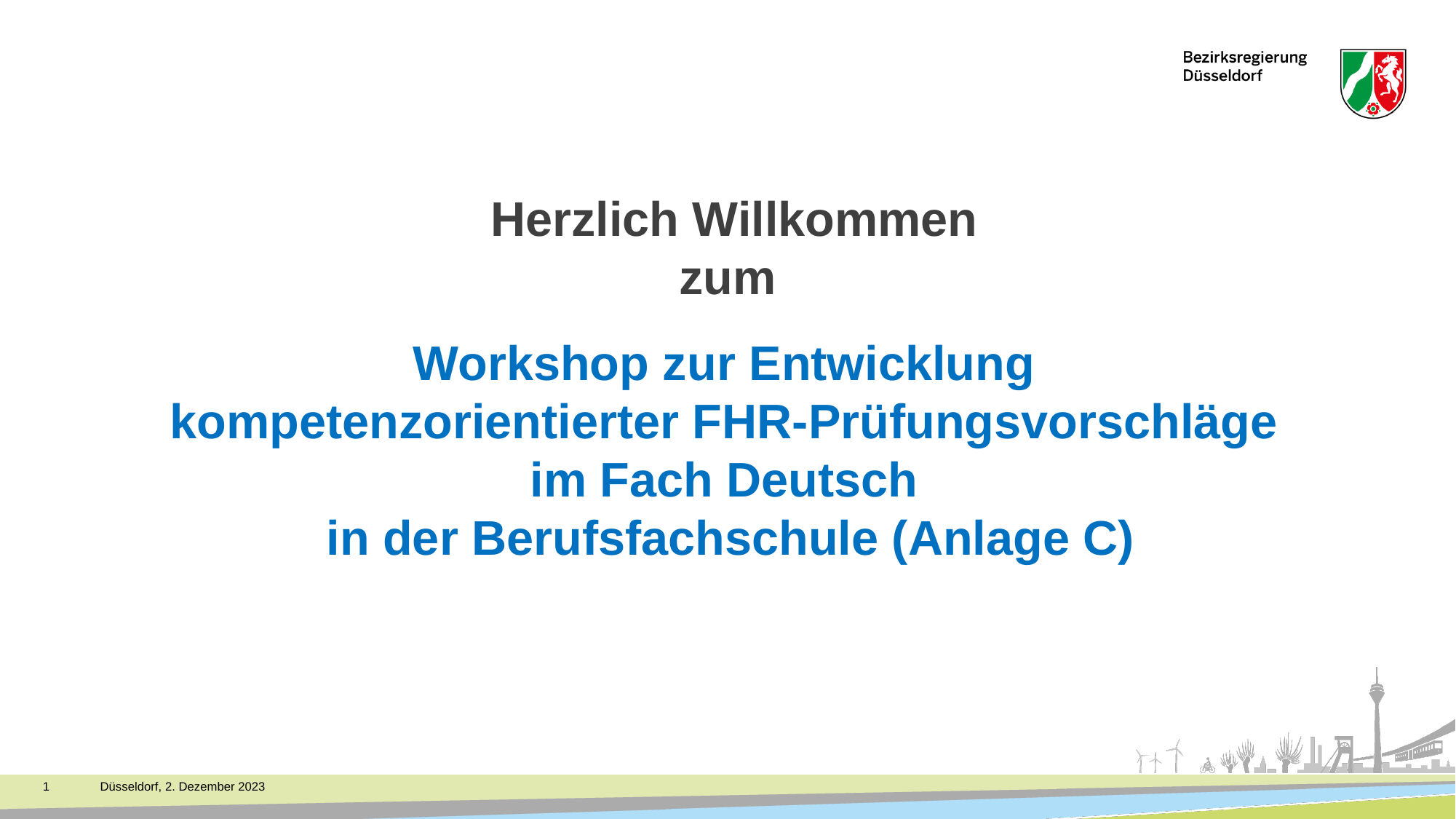

# Herzlich Willkommen zum
Workshop zur Entwicklung
kompetenzorientierter FHR-Prüfungsvorschläge
im Fach Deutsch
in der Berufsfachschule (Anlage C)
1
Düsseldorf, 2. Dezember 2023